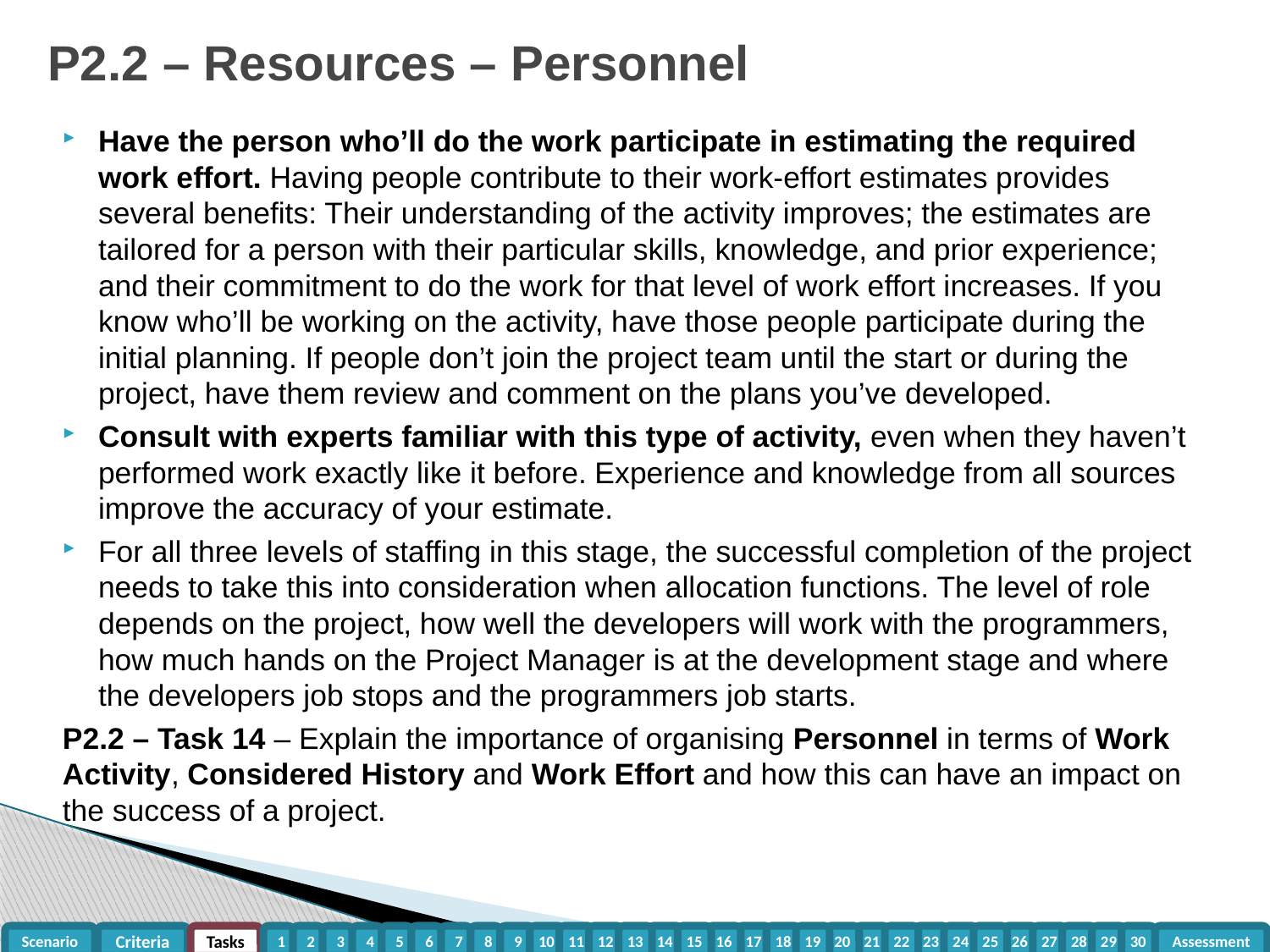

# P2.2 – Resources – Personnel
Have the person who’ll do the work participate in estimating the required work effort. Having people contribute to their work-effort estimates provides several benefits: Their understanding of the activity improves; the estimates are tailored for a person with their particular skills, knowledge, and prior experience; and their commitment to do the work for that level of work effort increases. If you know who’ll be working on the activity, have those people participate during the initial planning. If people don’t join the project team until the start or during the project, have them review and comment on the plans you’ve developed.
Consult with experts familiar with this type of activity, even when they haven’t performed work exactly like it before. Experience and knowledge from all sources improve the accuracy of your estimate.
For all three levels of staffing in this stage, the successful completion of the project needs to take this into consideration when allocation functions. The level of role depends on the project, how well the developers will work with the programmers, how much hands on the Project Manager is at the development stage and where the developers job stops and the programmers job starts.
P2.2 – Task 14 – Explain the importance of organising Personnel in terms of Work Activity, Considered History and Work Effort and how this can have an impact on the success of a project.